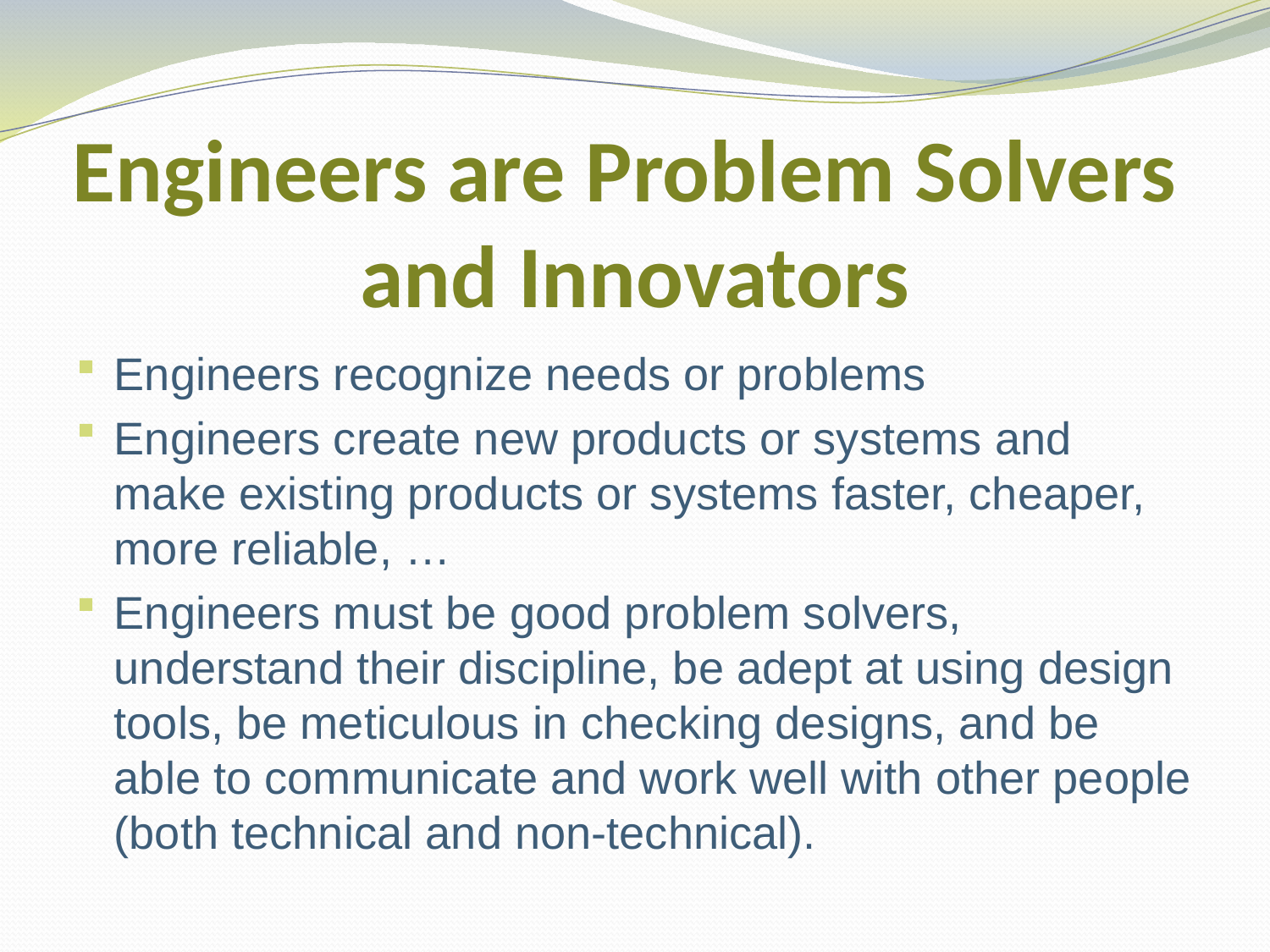

# Engineers are Problem Solvers and Innovators
Engineers recognize needs or problems
Engineers create new products or systems and make existing products or systems faster, cheaper, more reliable, …
Engineers must be good problem solvers, understand their discipline, be adept at using design tools, be meticulous in checking designs, and be able to communicate and work well with other people (both technical and non-technical).